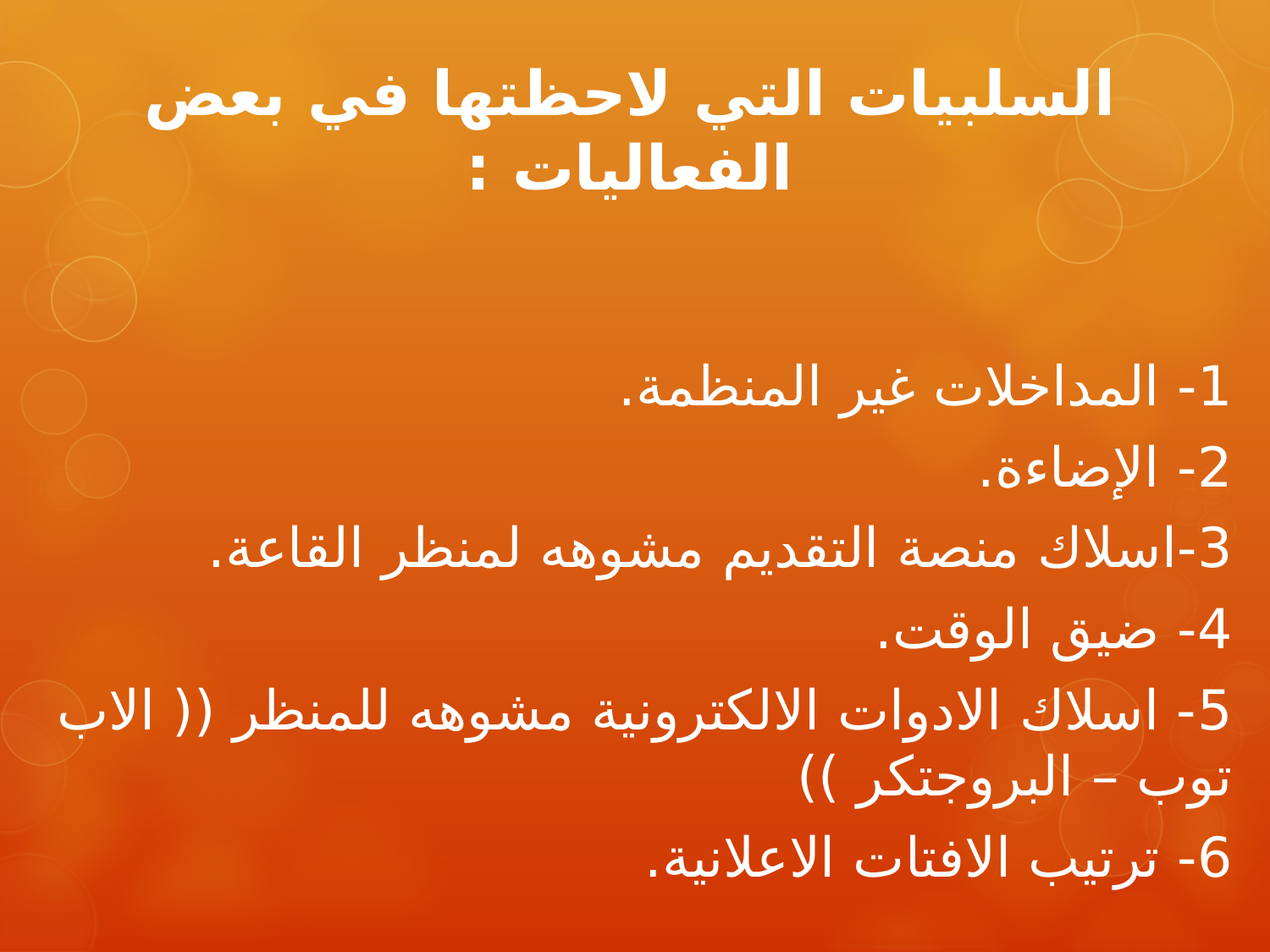

السلبيات التي لاحظتها في بعض الفعاليات :

1- المداخلات غير المنظمة.
2- الإضاءة.
3-اسلاك منصة التقديم مشوهه لمنظر القاعة.
4- ضيق الوقت.
5- اسلاك الادوات الالكترونية مشوهه للمنظر (( الاب توب – البروجتكر ))
6- ترتيب الافتات الاعلانية.